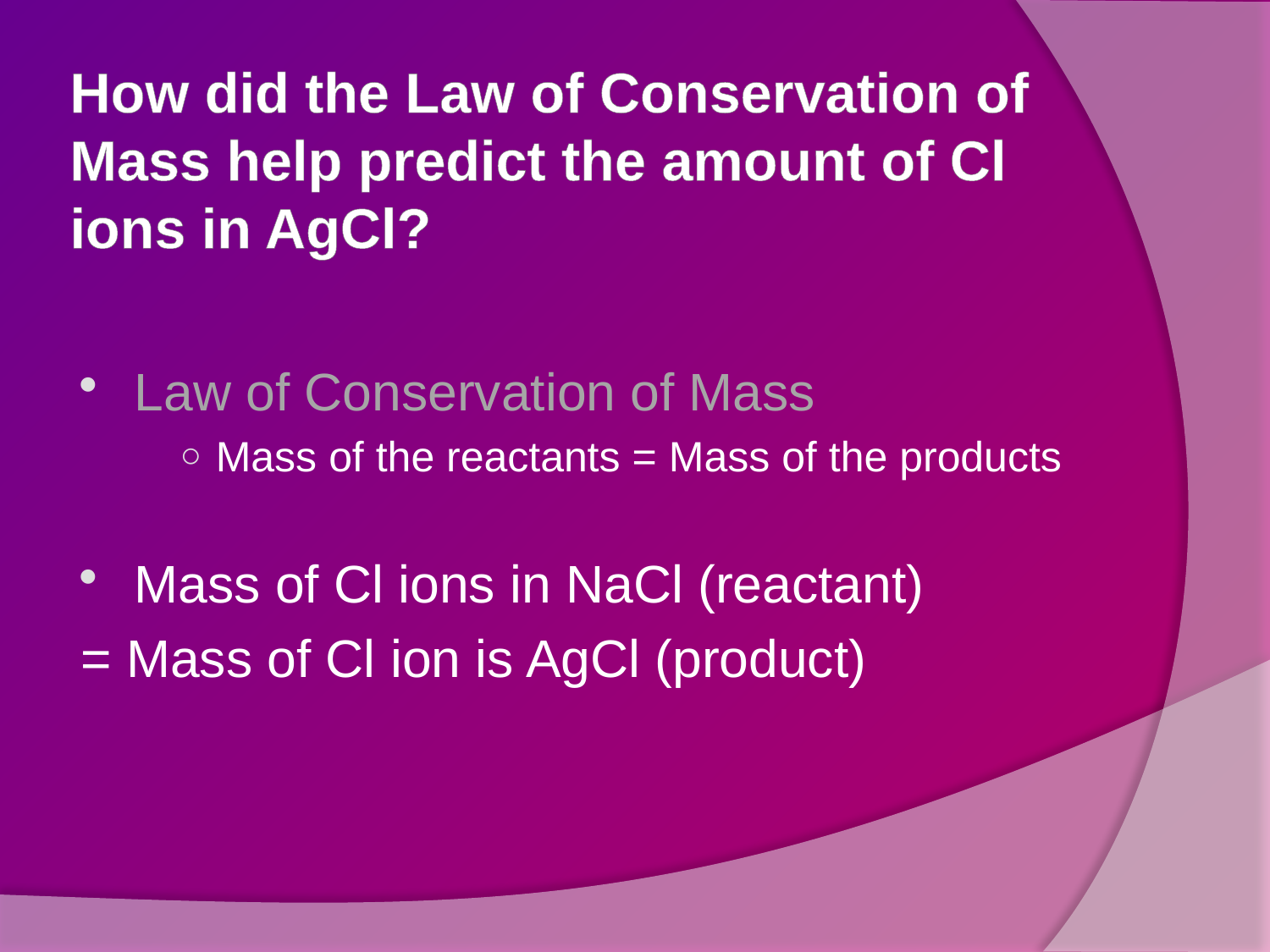

# How did the Law of Conservation of Mass help predict the amount of Cl ions in AgCl?

Law of Conservation of Mass
Mass of the reactants = Mass of the products

Mass of Cl ions in NaCl (reactant)
= Mass of Cl ion is AgCl (product)